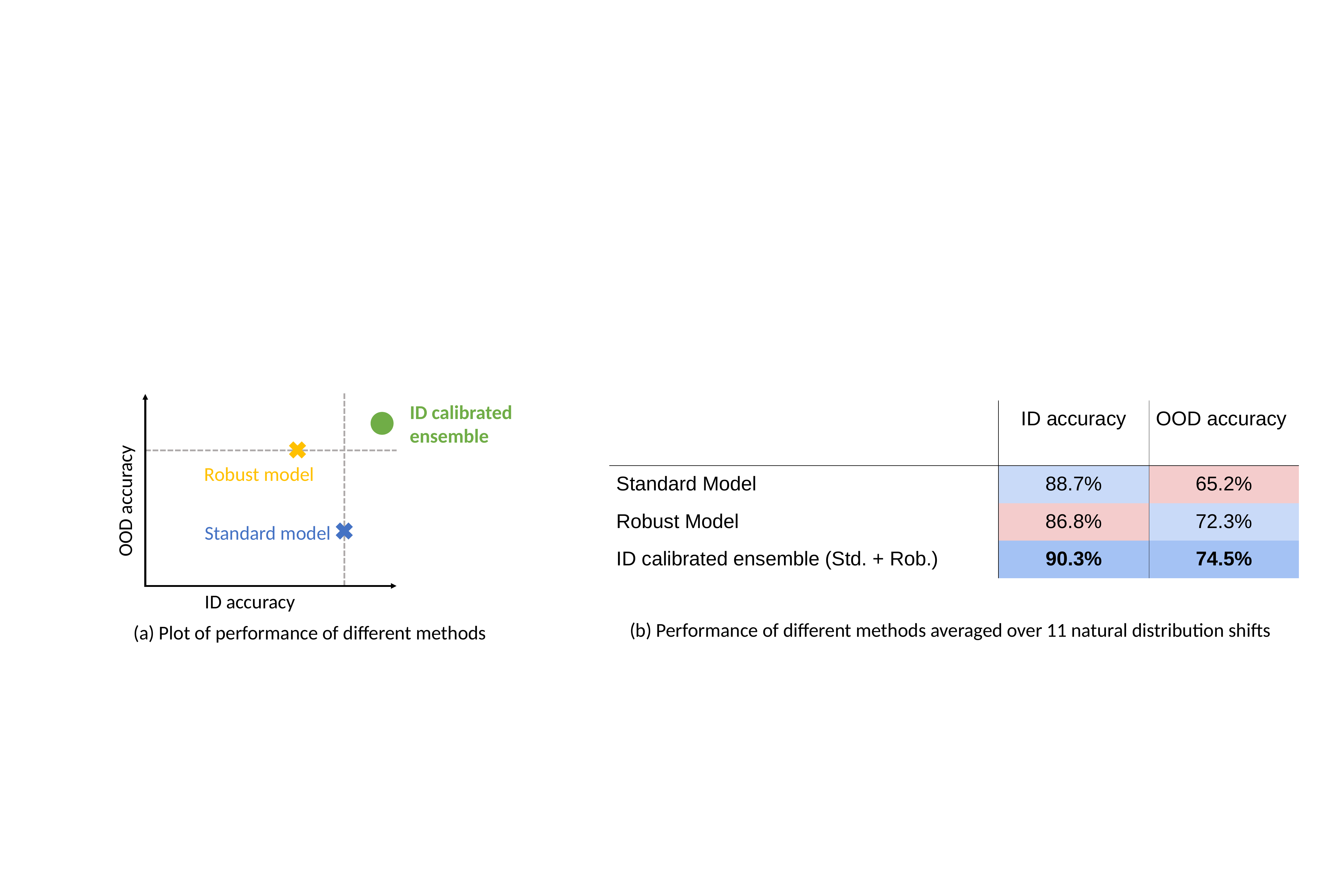

ID calibrated
ensemble

OOD accuracy

Robust model
Standard model

ID accuracy
(a) Plot of performance of different methods
|  | ID accuracy | OOD accuracy |
| --- | --- | --- |
| Standard Model | 88.7% | 65.2% |
| Robust Model | 86.8% | 72.3% |
| ID calibrated ensemble (Std. + Rob.) | 90.3% | 74.5% |
(b) Performance of different methods averaged over 11 natural distribution shifts